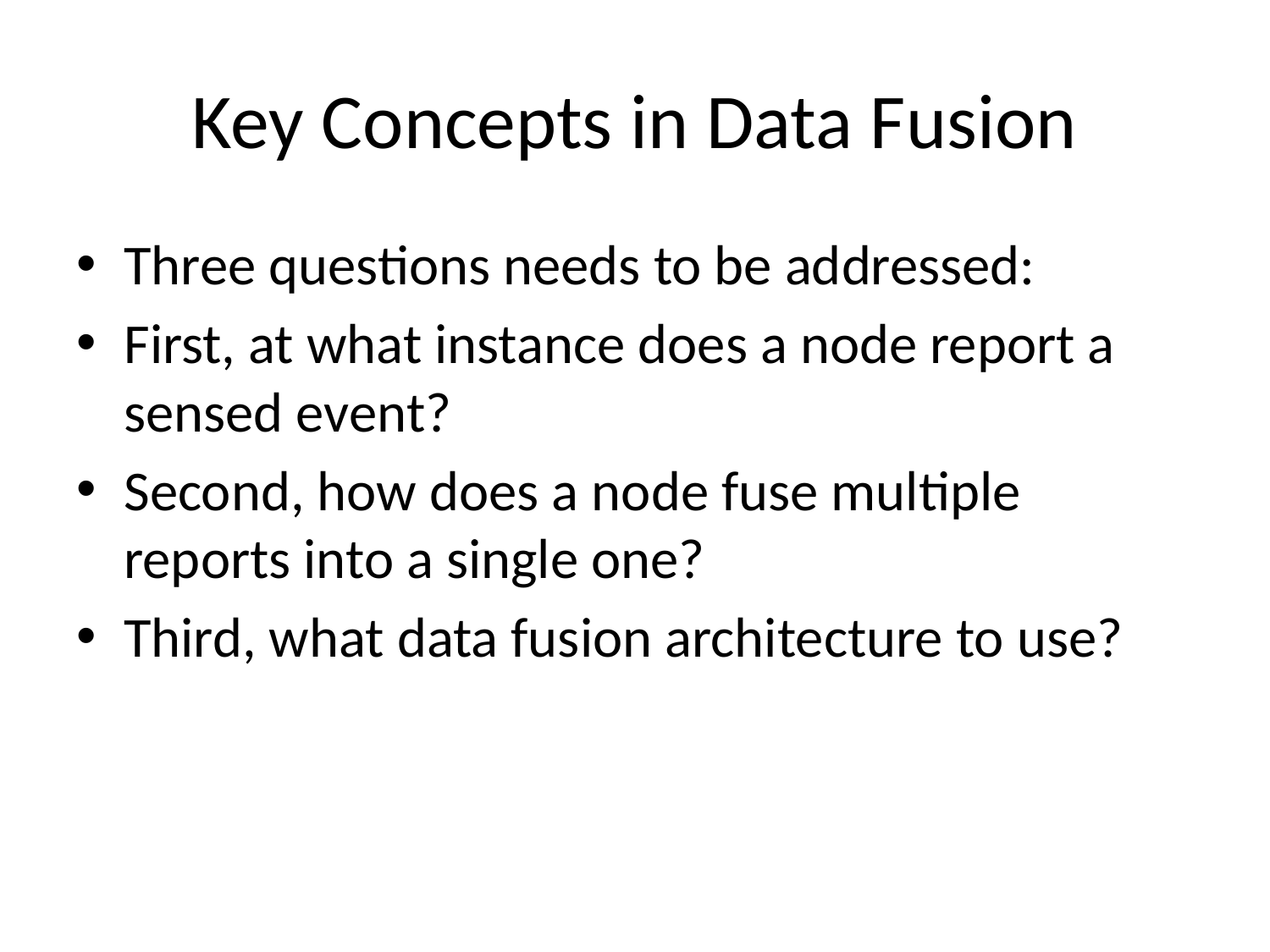

# Key Concepts in Data Fusion
Three questions needs to be addressed:
First, at what instance does a node report a sensed event?
Second, how does a node fuse multiple reports into a single one?
Third, what data fusion architecture to use?